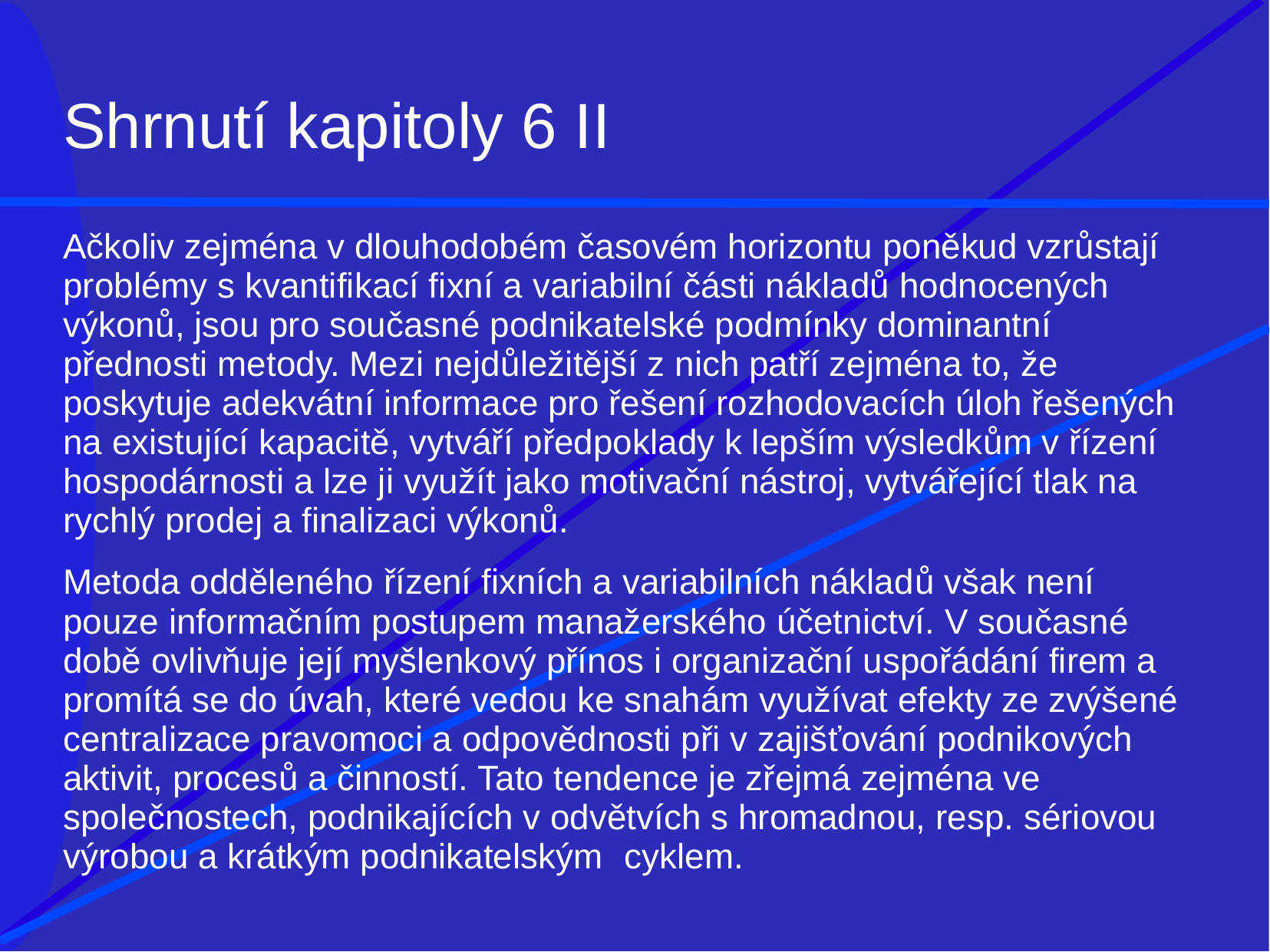

# Shrnutí kapitoly 6 II
Ačkoliv zejména v dlouhodobém časovém horizontu poněkud vzrůstají problémy s kvantifikací fixní a variabilní části nákla­dů hodnocených výkonů, jsou pro současné podnikatelské podmínky dominantní přednosti metody. Mezi nejdůležitější z nich patří zejména to, že poskytuje adekvátní informace pro řešení rozhodo­vacích úloh řešených na existující kapacitě, vytváří předpoklady k lepším výsledkům v řízení hospodárnosti a lze ji využít jako motivační nástroj, vytvářející tlak na rychlý prodej a finalizaci výkonů.
Metoda odděleného řízení fixních a variabilních nákladů však není pouze informačním postupem manažerského účetnictví. V současné době ovlivňuje její myšlenkový přínos i organizační uspořádání firem a promítá se do úvah, které vedou ke snahám využívat efekty ze zvýšené centralizace pravomoci a odpovědnosti při v zajišťování podnikových aktivit, procesů a činností. Tato tendence je zřejmá zejména ve společnostech, podnikajících v odvětvích s hromadnou, resp. sériovou výrobou a krátkým podnikatelským	cyklem.